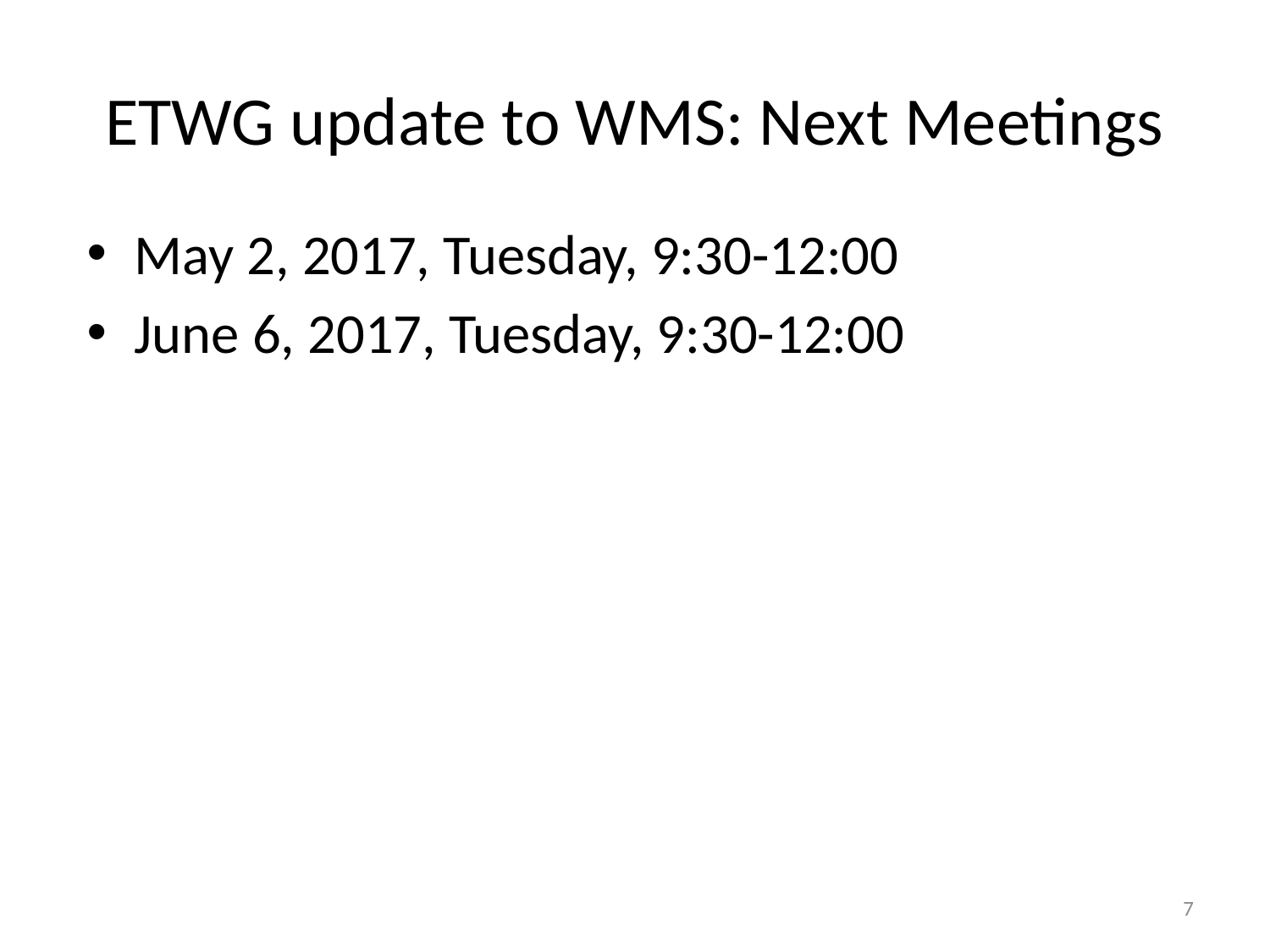

# ETWG update to WMS: Next Meetings
May 2, 2017, Tuesday, 9:30-12:00
June 6, 2017, Tuesday, 9:30-12:00

7